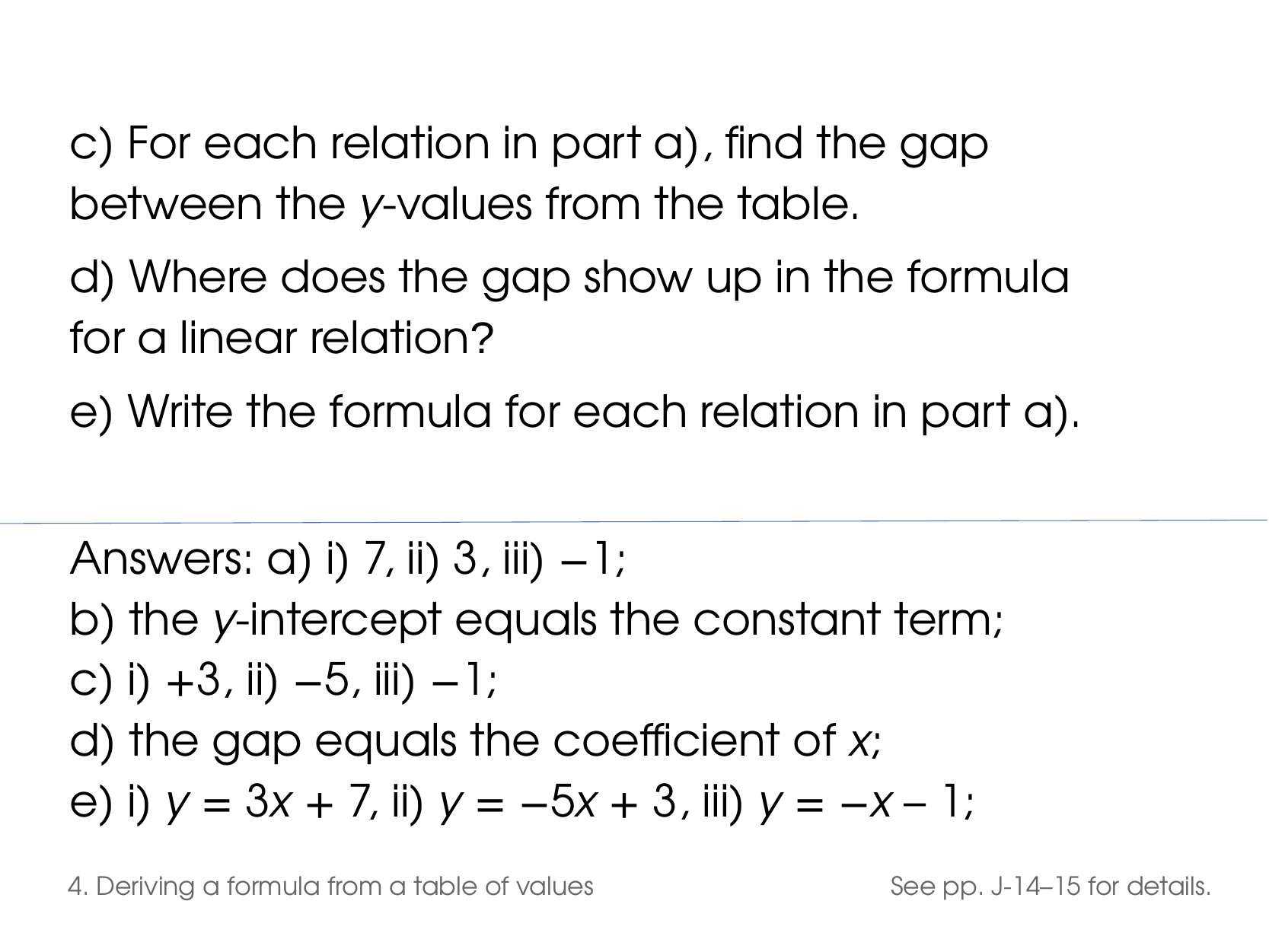

c) For each relation in part a), find the gap between the y-values from the table.
d) Where does the gap show up in the formula
​for a linear relation?
e) Write the formula for each relation in part a).
Answers: a) i) 7, ii) 3, iii) −1;
​b) the y-intercept equals the constant term;
​c) i) +3, ii) −5, iii) −1;
d) the gap equals the coefficient of x;
​e) i) y = 3x + 7, ii) y = −5x + 3, iii) y = −x – 1;
4. Deriving a formula from a table of values
See pp. J-14–15 for details.